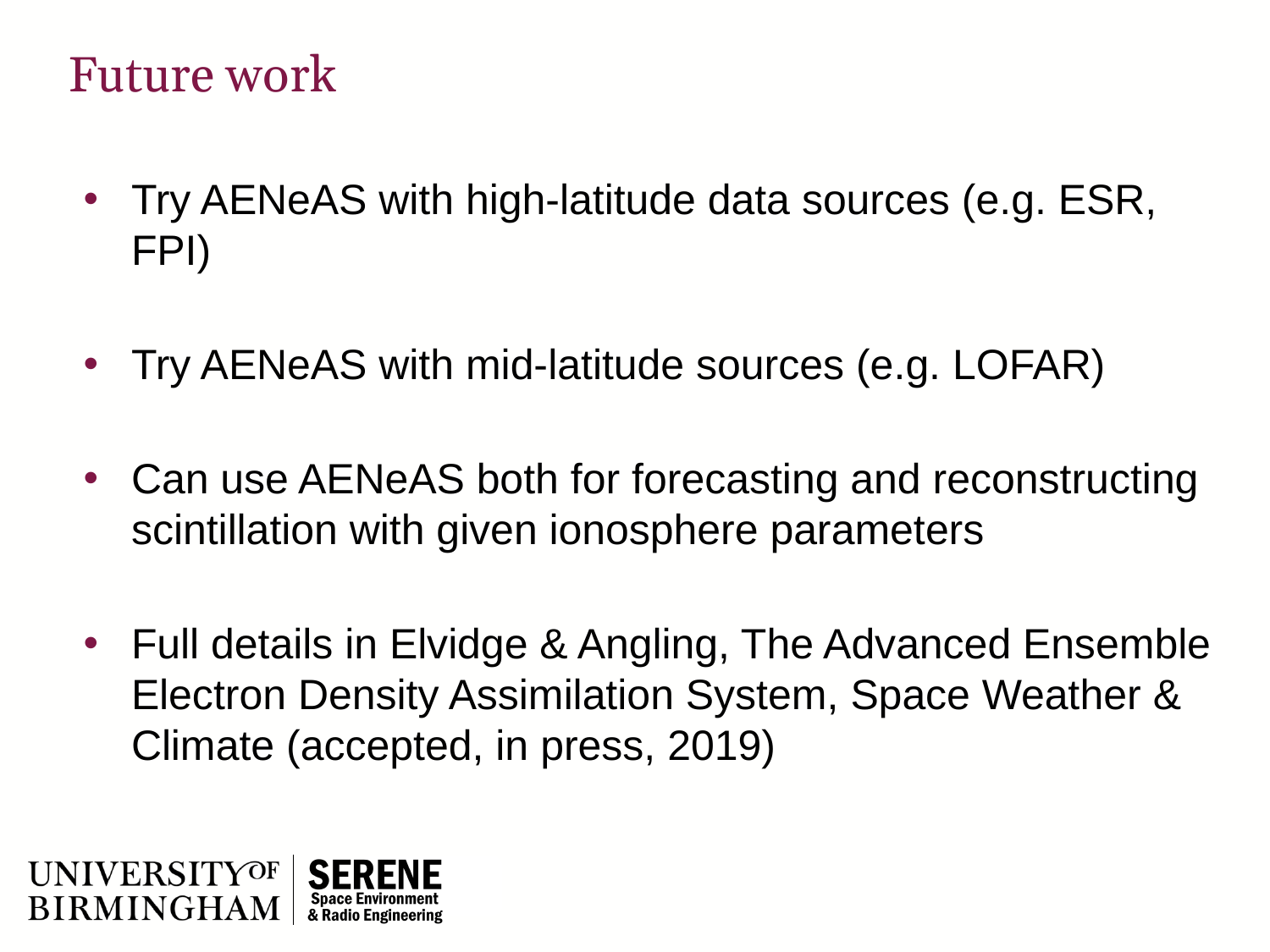

# Future work
Try AENeAS with high-latitude data sources (e.g. ESR, FPI)

Try AENeAS with mid-latitude sources (e.g. LOFAR)

Can use AENeAS both for forecasting and reconstructing scintillation with given ionosphere parameters

Full details in Elvidge & Angling, The Advanced Ensemble Electron Density Assimilation System, Space Weather & Climate (accepted, in press, 2019)